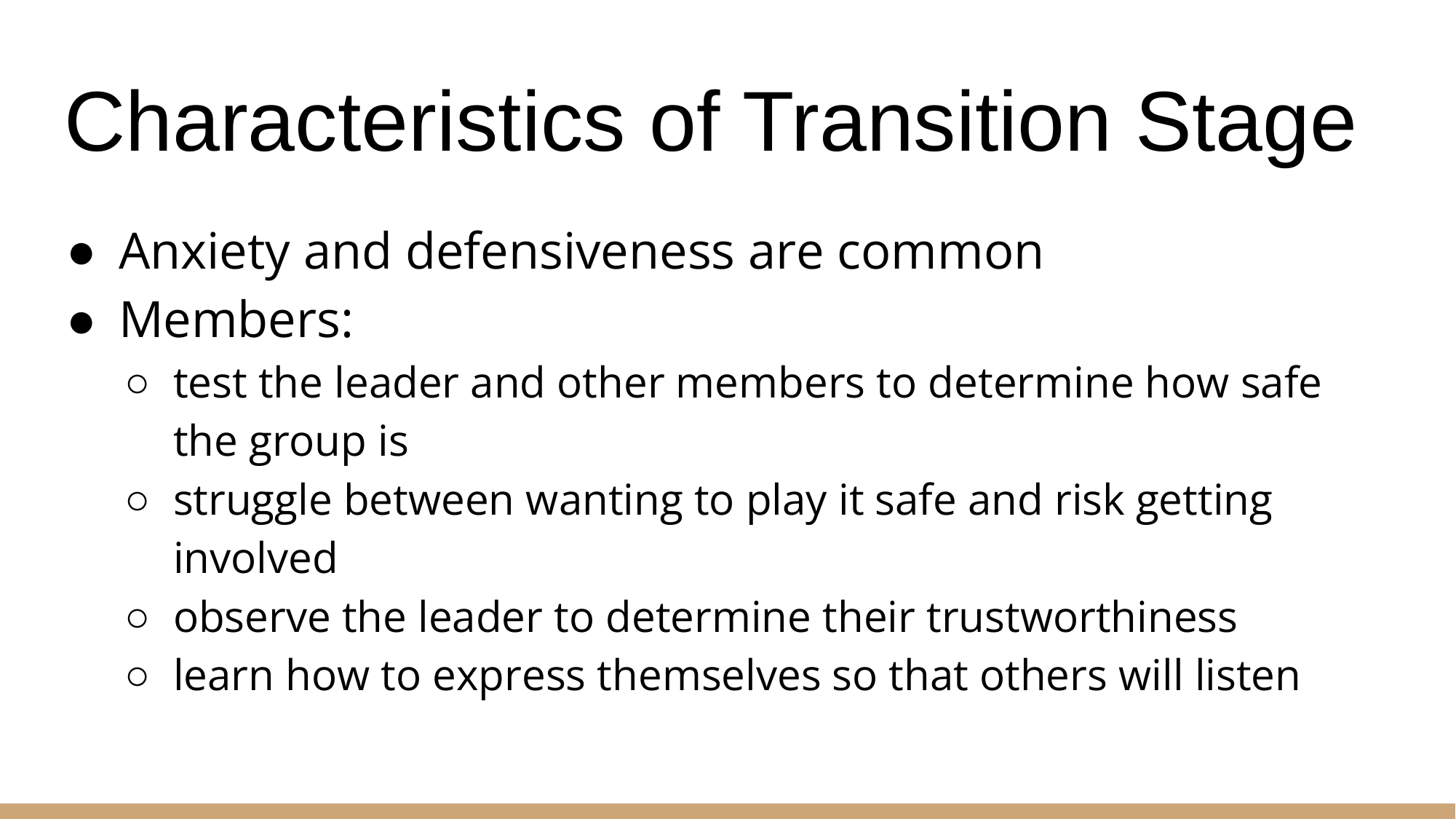

# Characteristics of Transition Stage
Anxiety and defensiveness are common
Members:
test the leader and other members to determine how safe the group is
struggle between wanting to play it safe and risk getting involved
observe the leader to determine their trustworthiness
learn how to express themselves so that others will listen